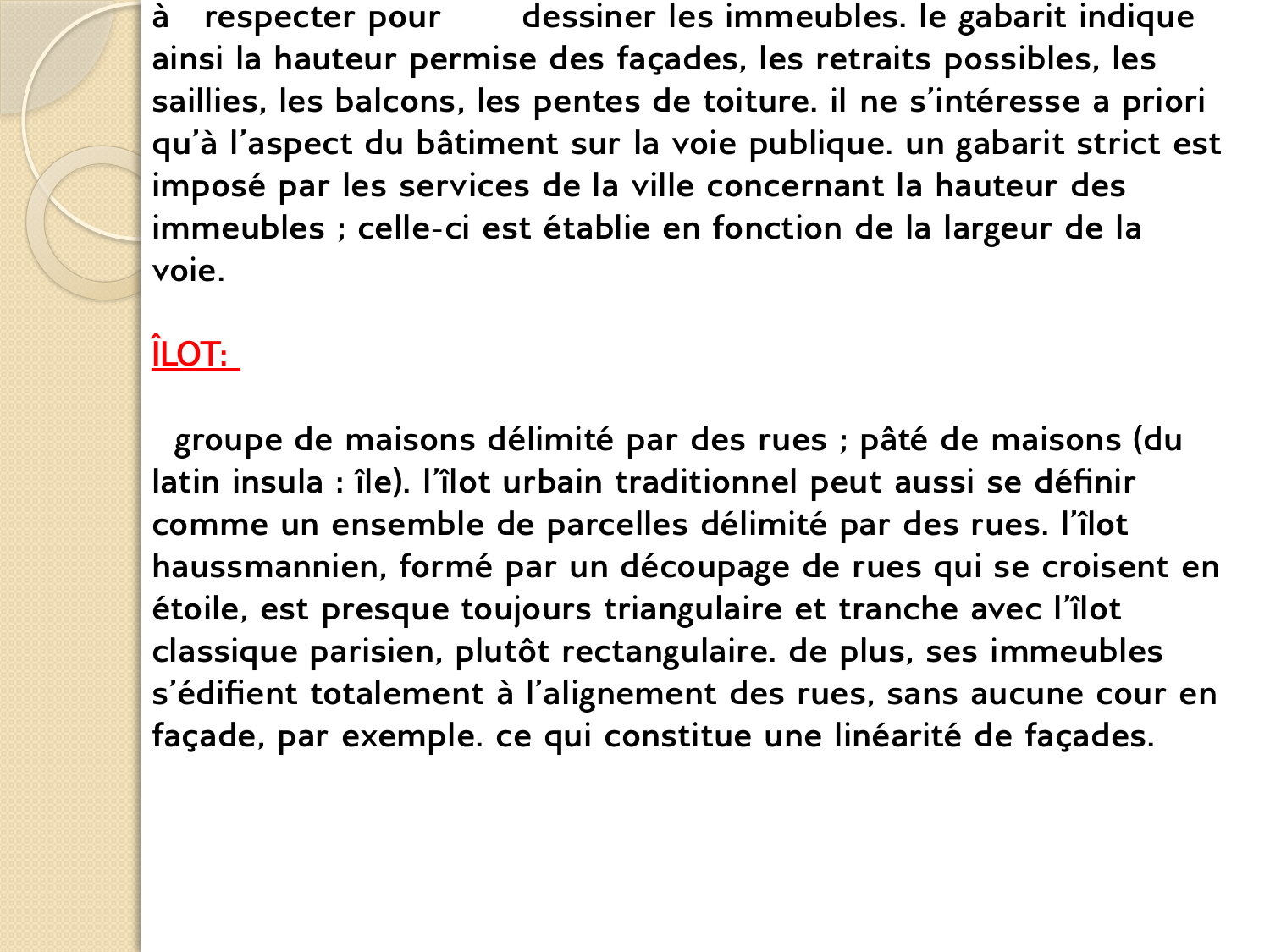

# Gabarit: pour les architectes, modèle théorique qui     définit les règles à   respecter pour       dessiner les immeubles. le gabarit indique ainsi la hauteur permise des façades, les retraits possibles, les saillies, les balcons, les pentes de toiture. il ne s’intéresse a priori qu’à l’aspect du bâtiment sur la voie publique. un gabarit strict est imposé par les services de la ville concernant la hauteur des immeubles ; celle-ci est établie en fonction de la largeur de la voie. Îlot:   groupe de maisons délimité par des rues ; pâté de maisons (du latin insula : île). l’îlot urbain traditionnel peut aussi se définir comme un ensemble de parcelles délimité par des rues. l’îlot haussmannien, formé par un découpage de rues qui se croisent en étoile, est presque toujours triangulaire et tranche avec l’îlot classique parisien, plutôt rectangulaire. de plus, ses immeubles s’édifient totalement à l’alignement des rues, sans aucune cour en façade, par exemple. ce qui constitue une linéarité de façades.